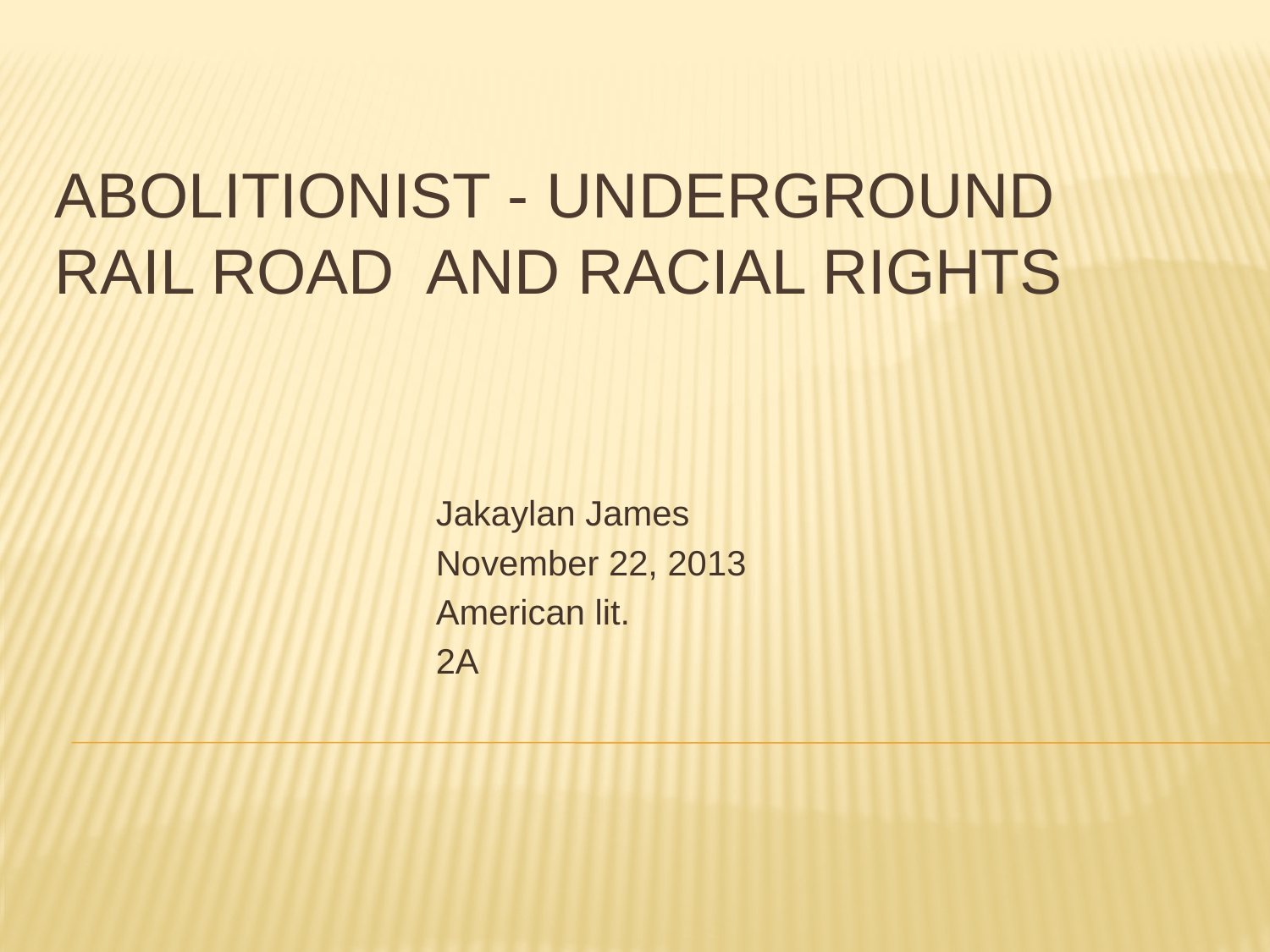

# Abolitionist - Underground Rail Road  and racial rights
Jakaylan James
November 22, 2013
American lit.
2A